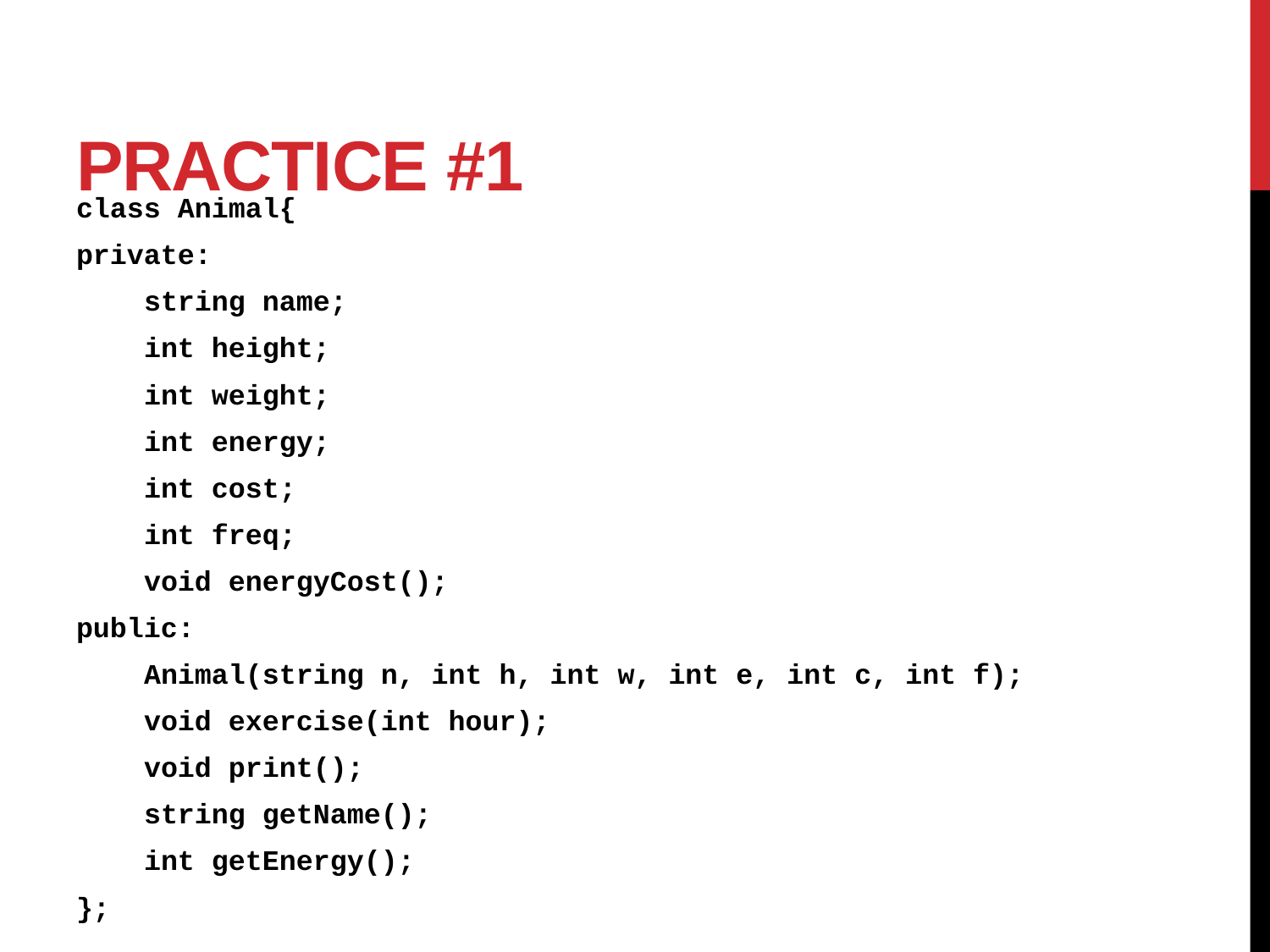

# Practice #1
class Animal{
private:
    string name;
    int height;
    int weight;
    int energy;
    int cost;
    int freq;
    void energyCost();
public:
    Animal(string n, int h, int w, int e, int c, int f);
    void exercise(int hour);
    void print();
    string getName();
    int getEnergy();
};